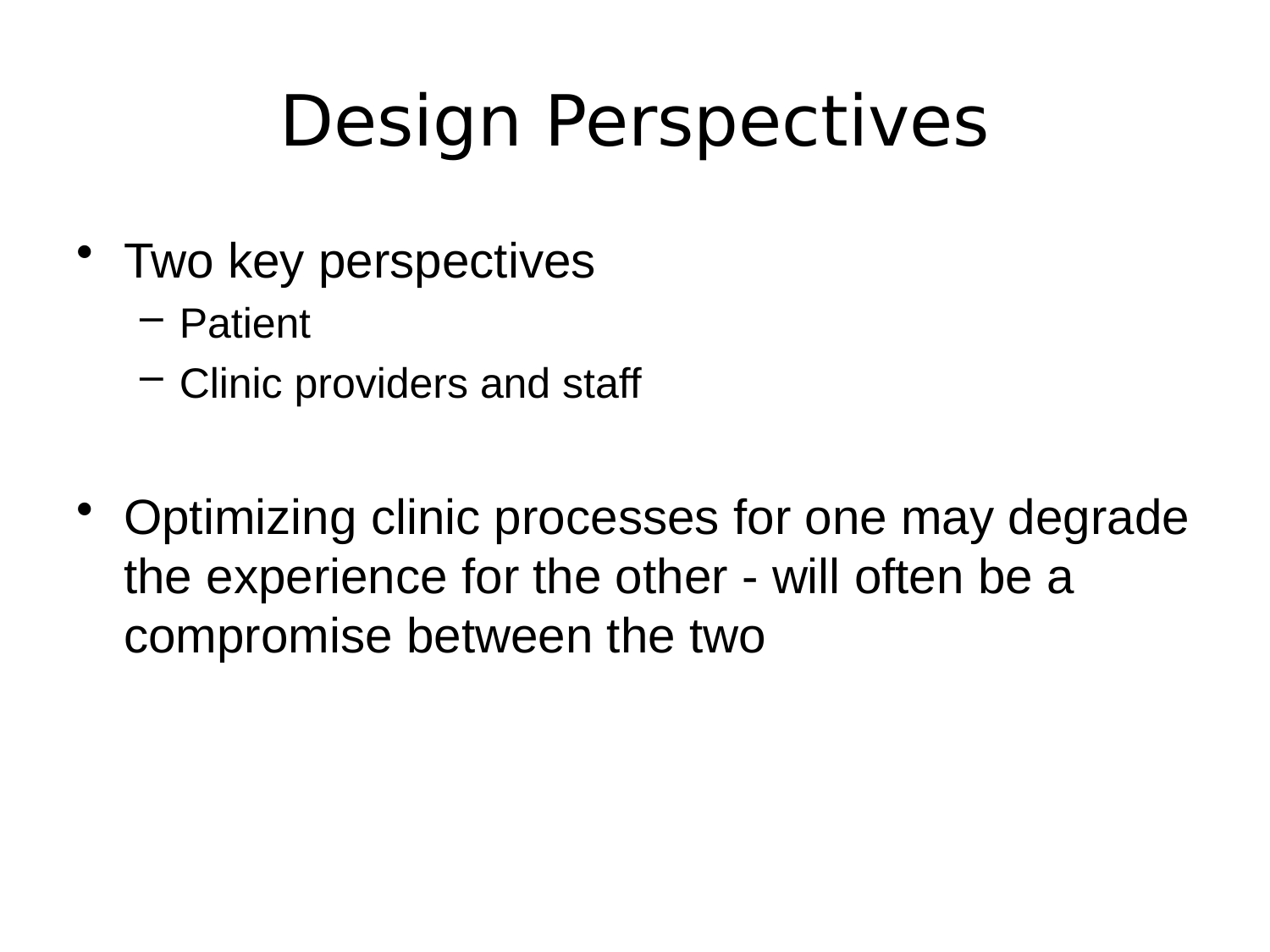

# Design Perspectives
Two key perspectives
Patient
Clinic providers and staff

Optimizing clinic processes for one may degrade the experience for the other - will often be a compromise between the two